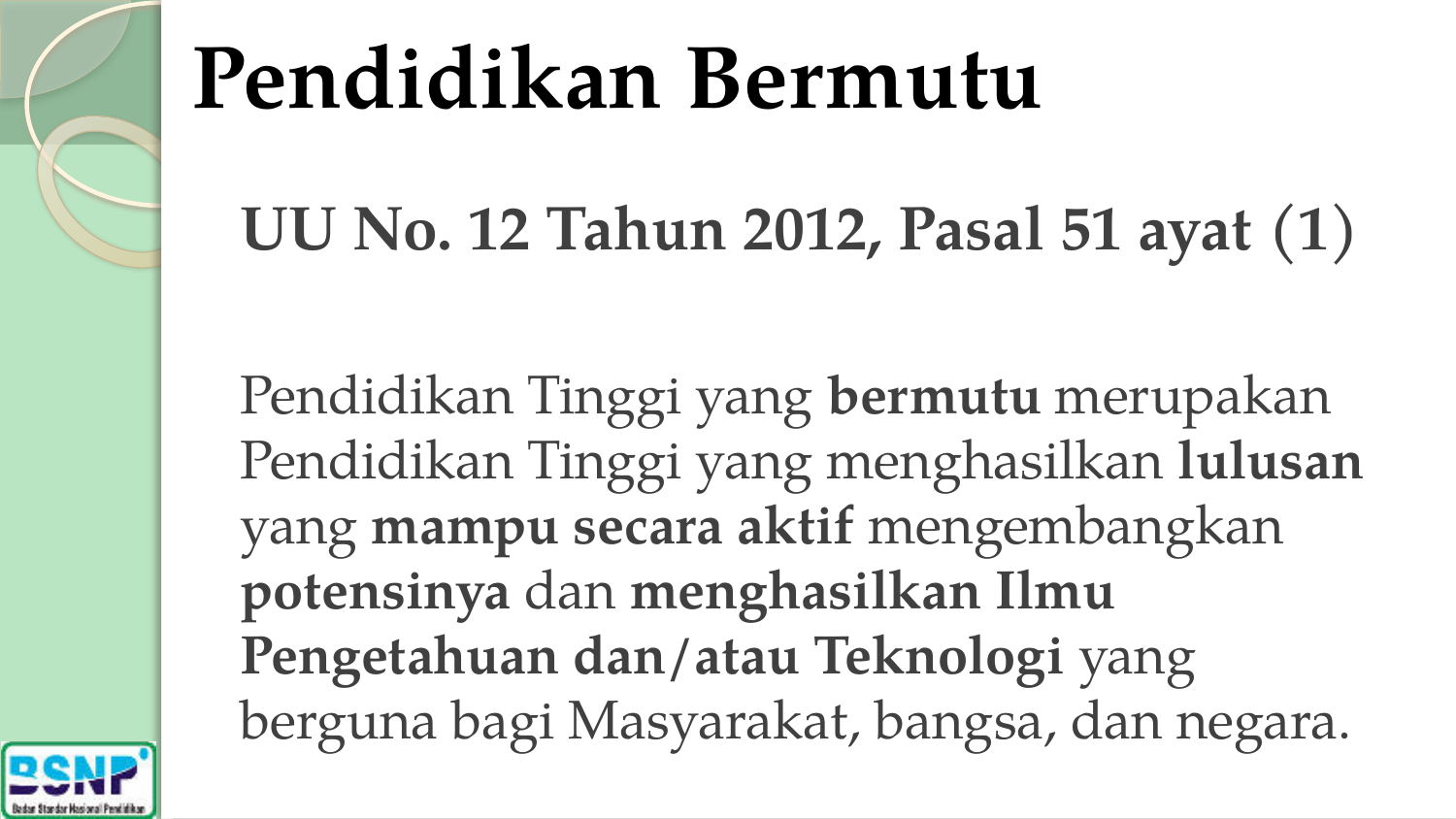

# Pendidikan Bermutu
UU No. 12 Tahun 2012, Pasal 51 ayat (1)

Pendidikan Tinggi yang bermutu merupakan Pendidikan Tinggi yang menghasilkan lulusan yang mampu secara aktif mengembangkan potensinya dan menghasilkan Ilmu Pengetahuan dan/atau Teknologi yang berguna bagi Masyarakat, bangsa, dan negara.